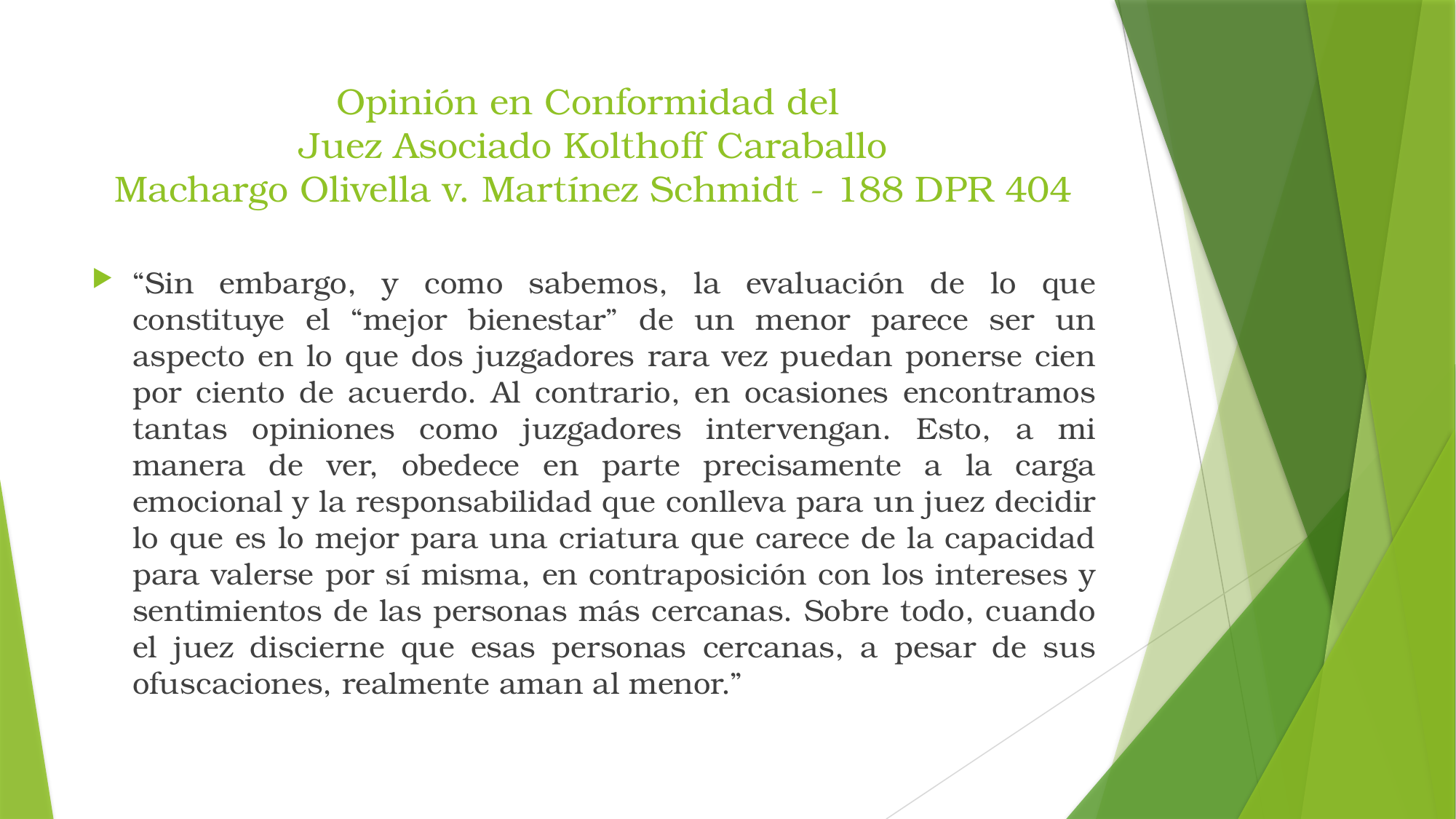

# Opinión en Conformidad del Juez Asociado Kolthoff Caraballo Machargo Olivella v. Martínez Schmidt - 188 DPR 404
“Sin embargo, y como sabemos, la evaluación de lo que constituye el “mejor bienestar” de un menor parece ser un aspecto en lo que dos juzgadores rara vez puedan ponerse cien por ciento de acuerdo. Al contrario, en ocasiones encontramos tantas opiniones como juzgadores intervengan. Esto, a mi manera de ver, obedece en parte precisamente a la carga emocional y la responsabilidad que conlleva para un juez decidir lo que es lo mejor para una criatura que carece de la capacidad para valerse por sí misma, en contraposición con los intereses y sentimientos de las personas más cercanas. Sobre todo, cuando el juez discierne que esas personas cercanas, a pesar de sus ofuscaciones, realmente aman al menor.”